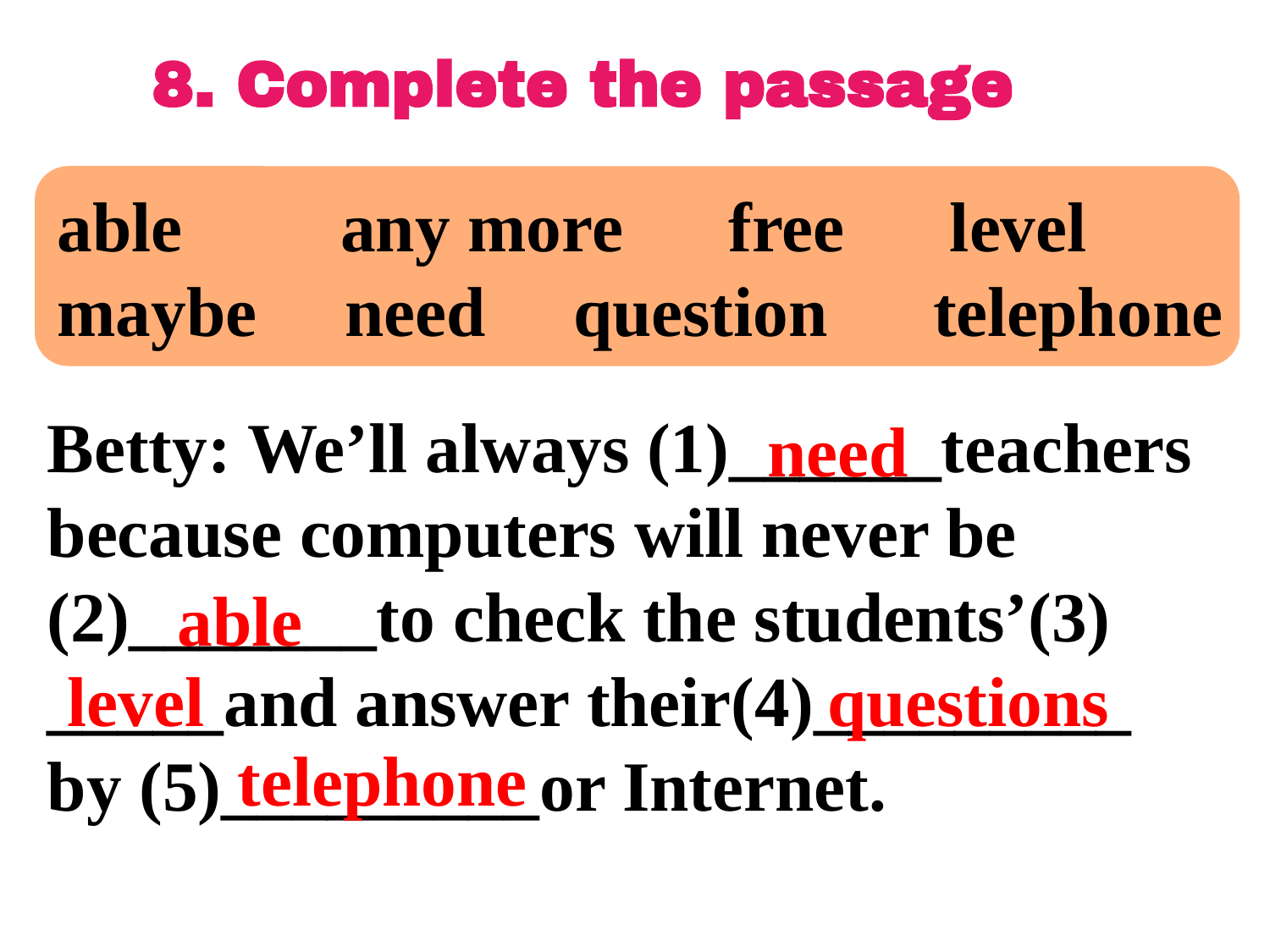

8. Complete the passage
able         any more      free      level
maybe     need     question      telephone
Betty: We’ll always (1)______teachers   because computers will never be (2)_______to check the students’(3)
_____and answer their(4)_________
by (5)_________or Internet.
need
able
level
questions
telephone